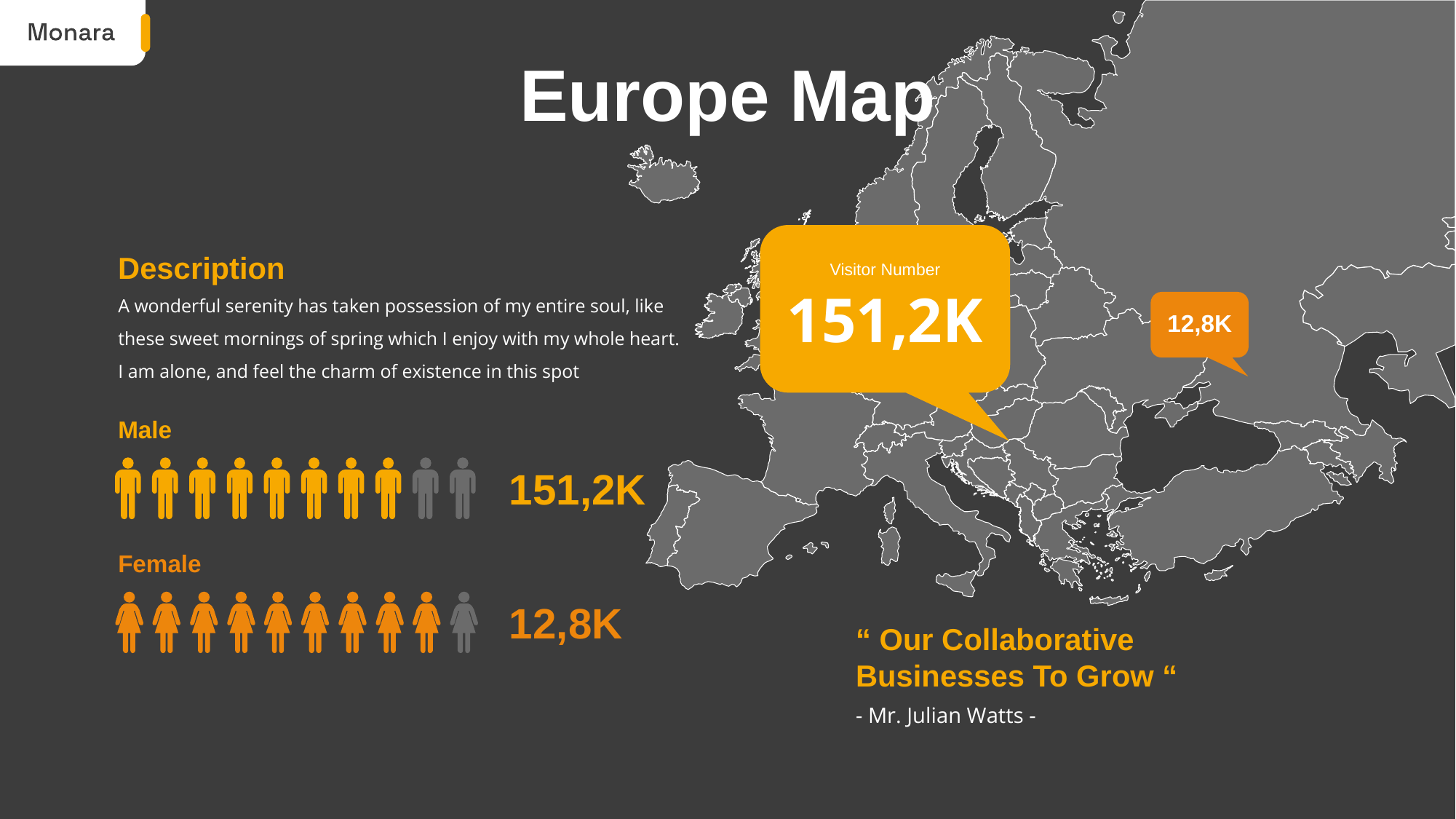

# Europe Map

Description
Visitor Number
151,2K
A wonderful serenity has taken possession of my entire soul, like these sweet mornings of spring which I enjoy with my whole heart. I am alone, and feel the charm of existence in this spot

12,8K
Male
151,2K

Female
12,8K

“ Our Collaborative Businesses To Grow “
- Mr. Julian Watts -